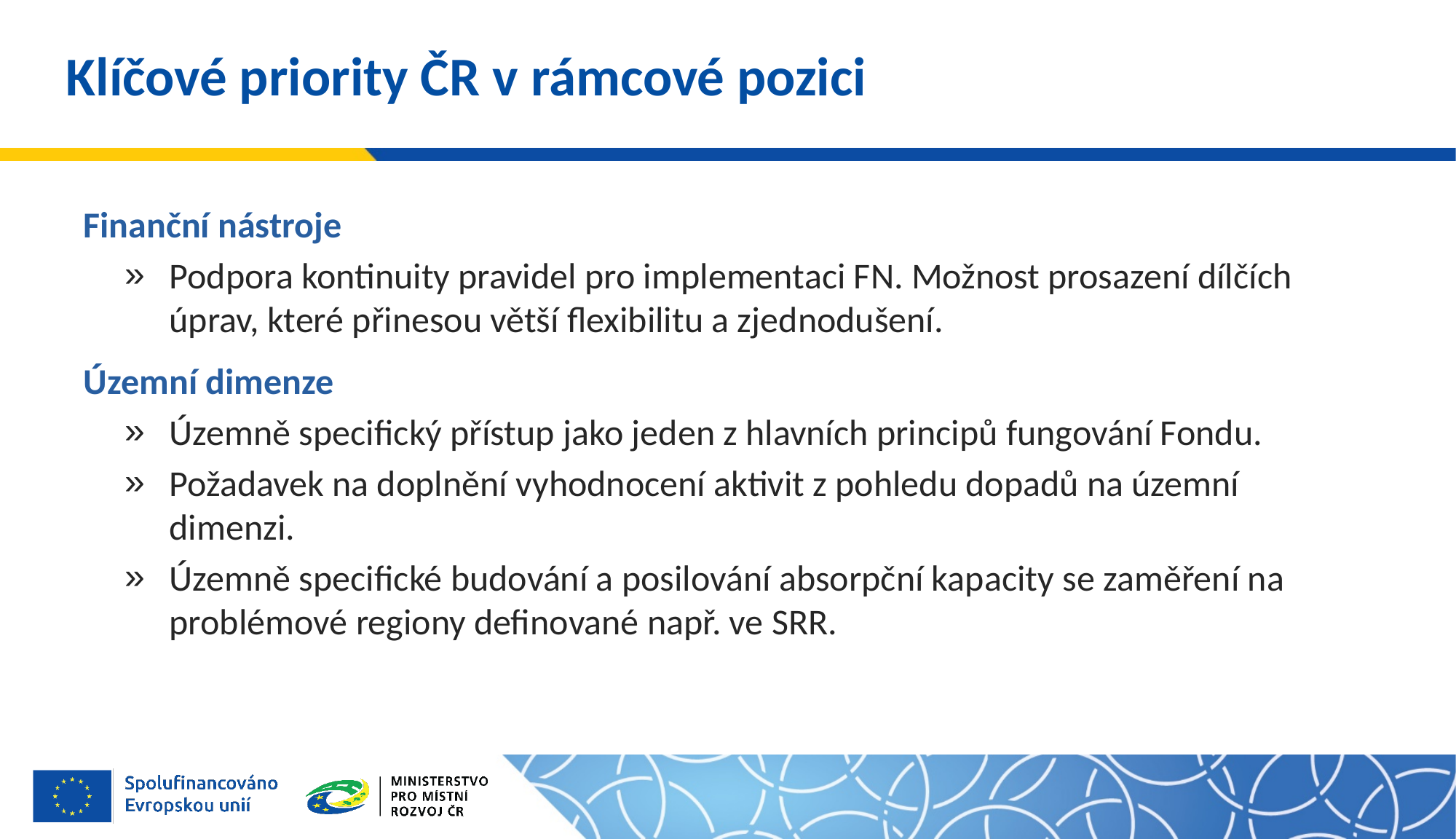

# Klíčové priority ČR v rámcové pozici
Finanční nástroje
Podpora kontinuity pravidel pro implementaci FN. Možnost prosazení dílčích úprav, které přinesou větší flexibilitu a zjednodušení.
Územní dimenze
Územně specifický přístup jako jeden z hlavních principů fungování Fondu.
Požadavek na doplnění vyhodnocení aktivit z pohledu dopadů na územní dimenzi.
Územně specifické budování a posilování absorpční kapacity se zaměření na problémové regiony definované např. ve SRR.